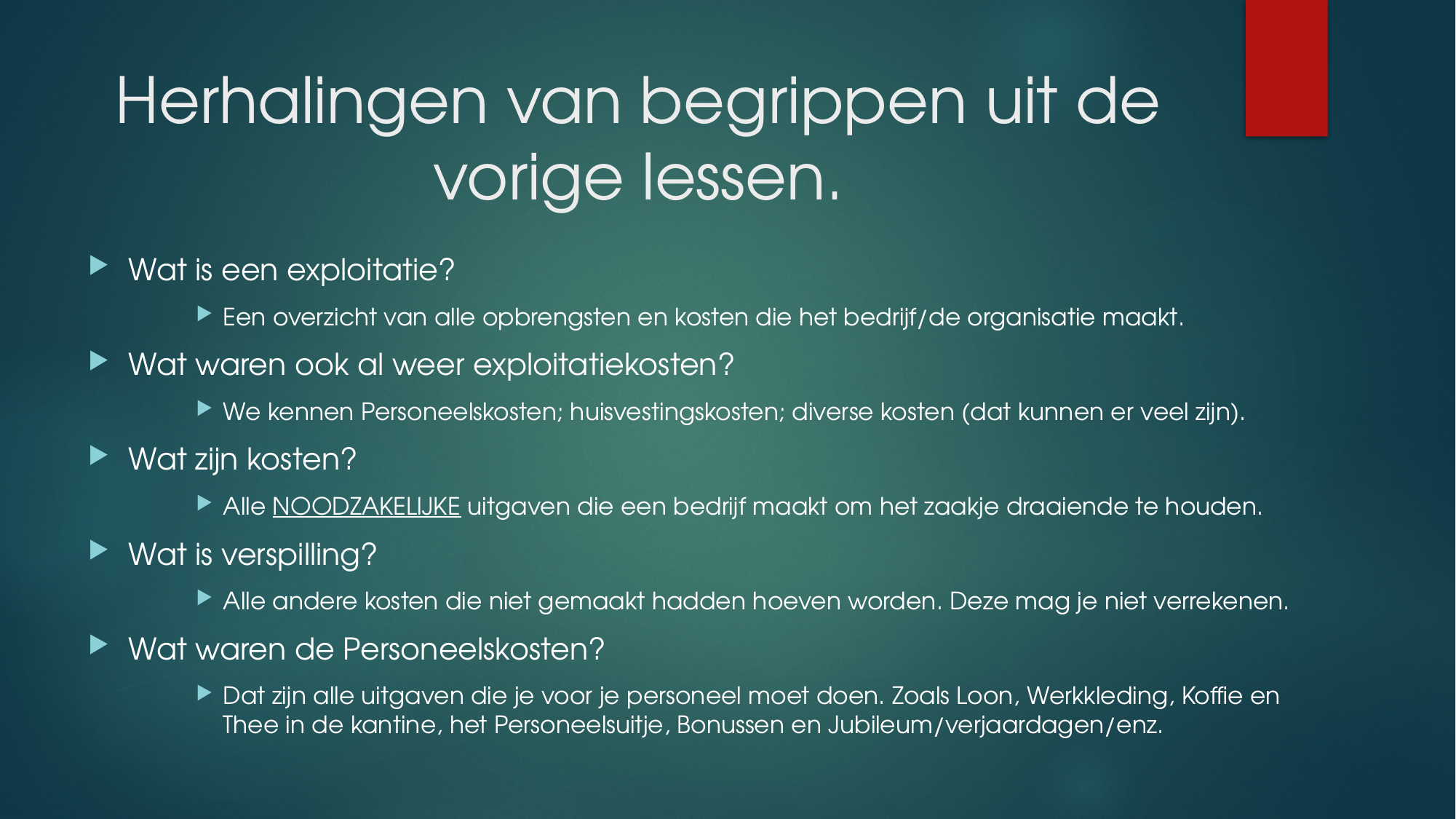

# Herhalingen van begrippen uit de vorige lessen.
Wat is een exploitatie?
Een overzicht van alle opbrengsten en kosten die het bedrijf/de organisatie maakt.
Wat waren ook al weer exploitatiekosten?
We kennen Personeelskosten; huisvestingskosten; diverse kosten (dat kunnen er veel zijn).
Wat zijn kosten?
Alle NOODZAKELIJKE uitgaven die een bedrijf maakt om het zaakje draaiende te houden.
Wat is verspilling?
Alle andere kosten die niet gemaakt hadden hoeven worden. Deze mag je niet verrekenen.
Wat waren de Personeelskosten?
Dat zijn alle uitgaven die je voor je personeel moet doen. Zoals Loon, Werkkleding, Koffie en Thee in de kantine, het Personeelsuitje, Bonussen en Jubileum/verjaardagen/enz.